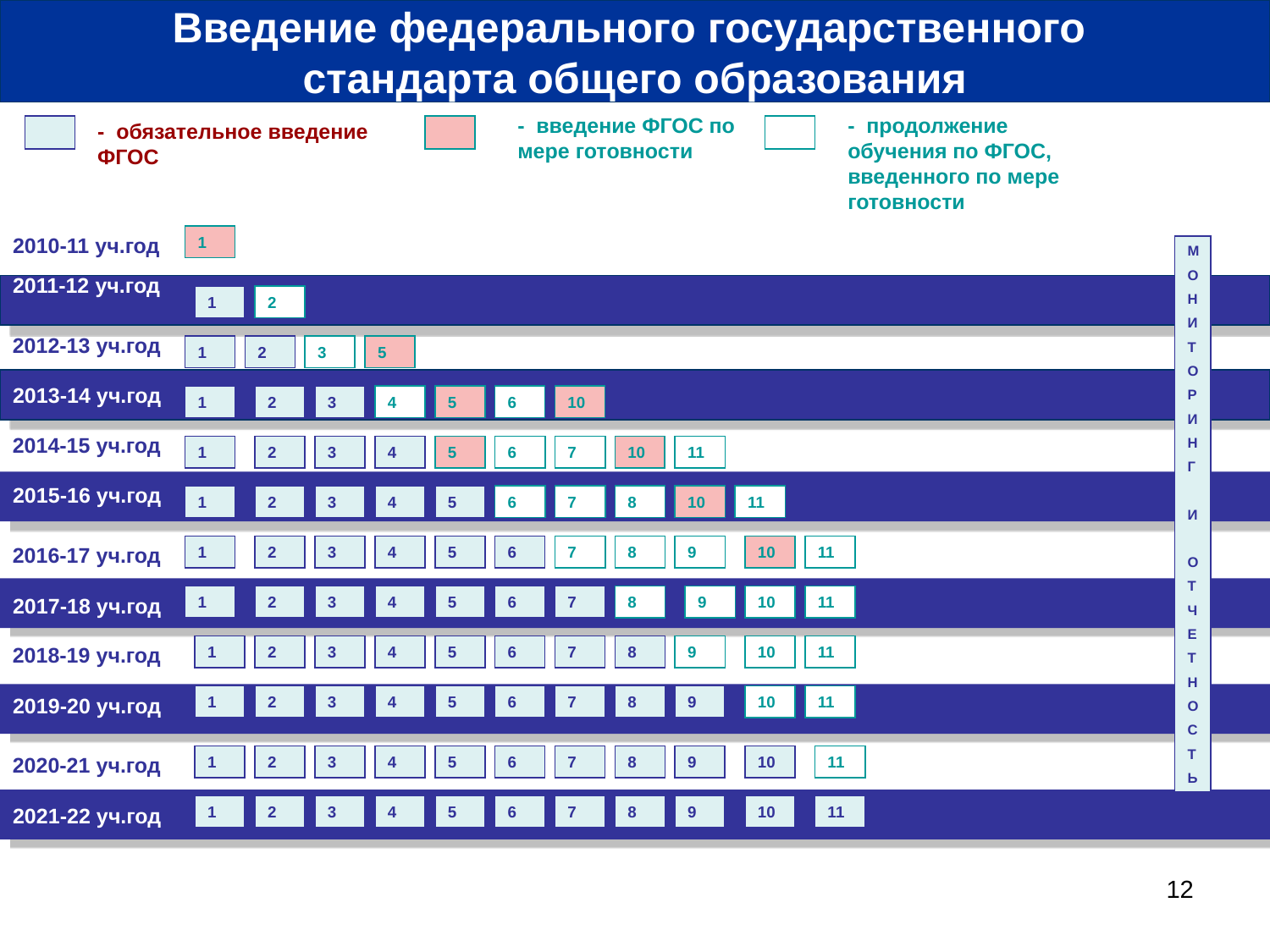

Введение федерального государственного
стандарта общего образования
-  введение ФГОС по мере готовности
-  продолжение обучения по ФГОС, введенного по мере готовности
-  обязательное введение ФГОС

2010-11 уч.год
1
М
О
Н
И
Т
О
Р
И
Н
Г

И

О
Т
Ч
Е
Т
Н
О
С
Т
Ь
2011-12 уч.год

1
2
2012-13 уч.год
1
2
3
5

2013-14 уч.год
1
2
3
4
5
6
10
2014-15 уч.год
1
2
3
4
5
6
7
10
11

2015-16 уч.год
1
2
3
4
5
6
7
8
10
11
2016-17 уч.год
1
2
3
4
5
6
7
8
9
10
11

2017-18 уч.год
1
2
3
4
5
6
7
8
9
10
11
2018-19 уч.год
1
2
3
4
5
6
7
8
9
10
11

2019-20 уч.год
1
2
3
4
5
6
7
8
9
10
11
2020-21 уч.год
1
2
3
4
5
6
7
8
9
10
11

2021-22 уч.год
1
2
3
4
5
6
7
8
9
10
11
12